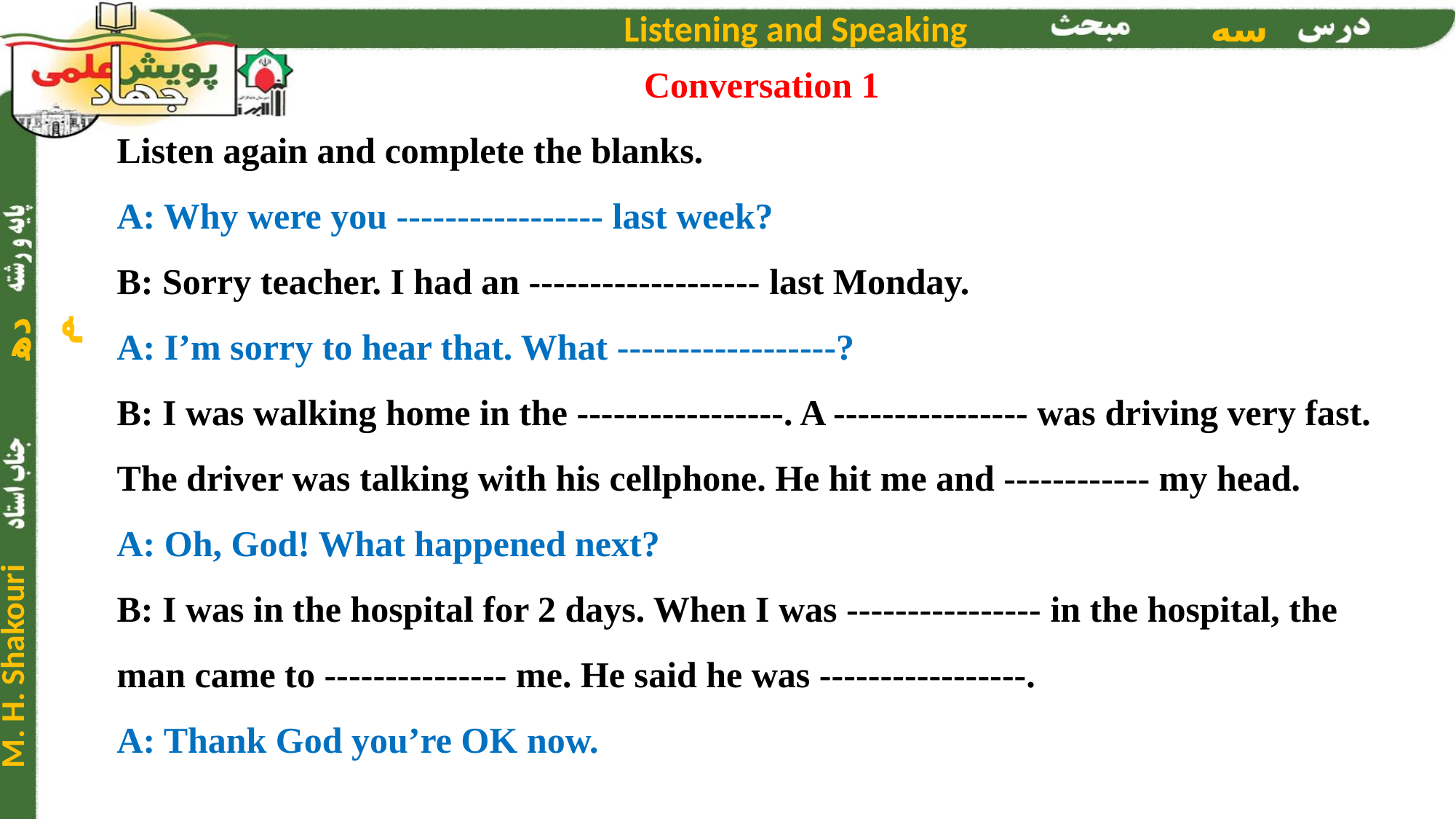

Conversation 1
Listen again and complete the blanks.
A: Why were you ----------------- last week?
B: Sorry teacher. I had an ------------------- last Monday.
A: I’m sorry to hear that. What ------------------?
B: I was walking home in the -----------------. A ---------------- was driving very fast. The driver was talking with his cellphone. He hit me and ------------ my head.
A: Oh, God! What happened next?
B: I was in the hospital for 2 days. When I was ---------------- in the hospital, the man came to --------------- me. He said he was -----------------.
A: Thank God you’re OK now.